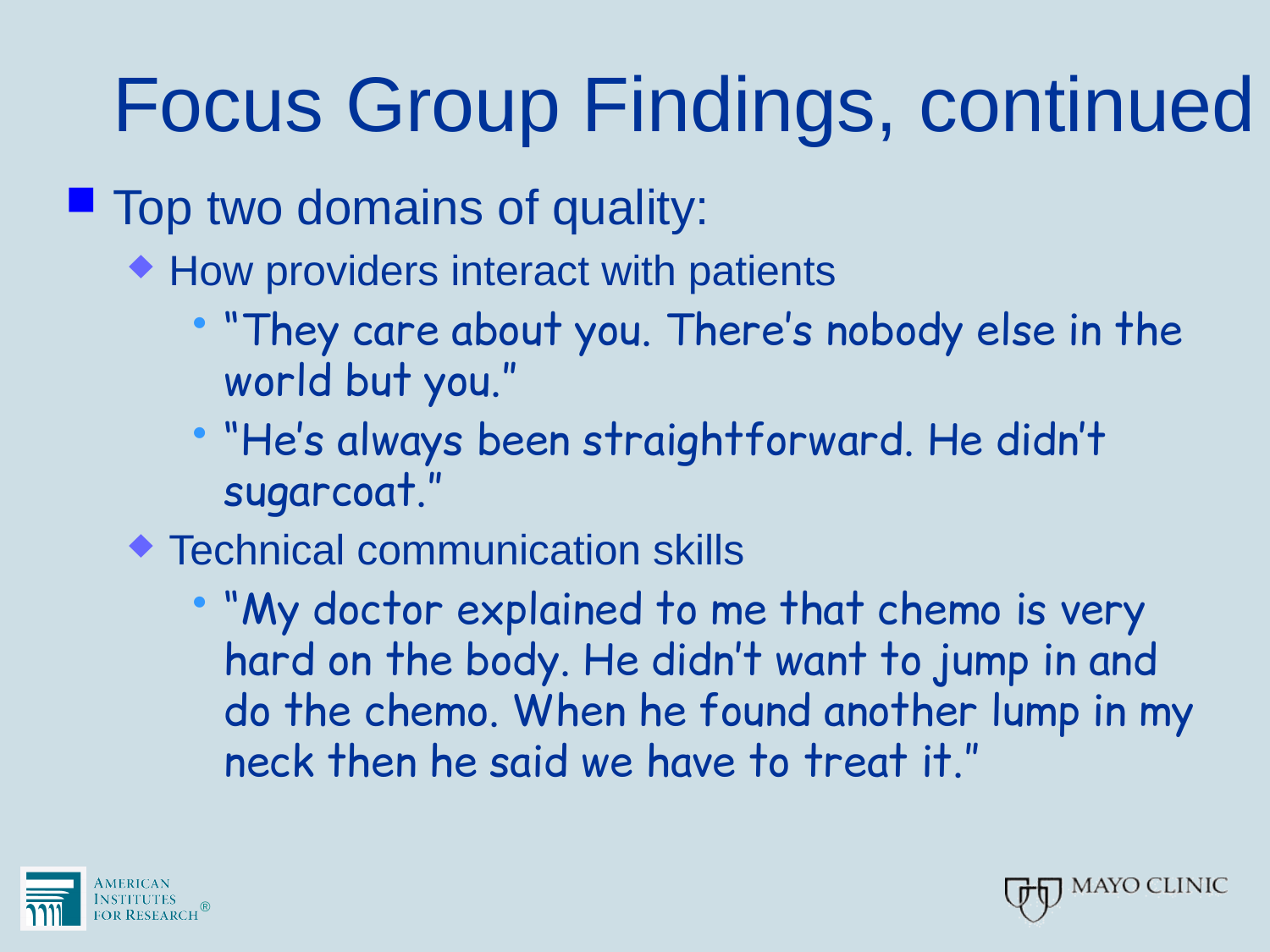

# Focus Group Findings, continued
Top two domains of quality:
How providers interact with patients
“They care about you. There’s nobody else in the world but you.”
“He’s always been straightforward. He didn’t sugarcoat.”
Technical communication skills
“My doctor explained to me that chemo is very hard on the body. He didn’t want to jump in and do the chemo. When he found another lump in my neck then he said we have to treat it.”